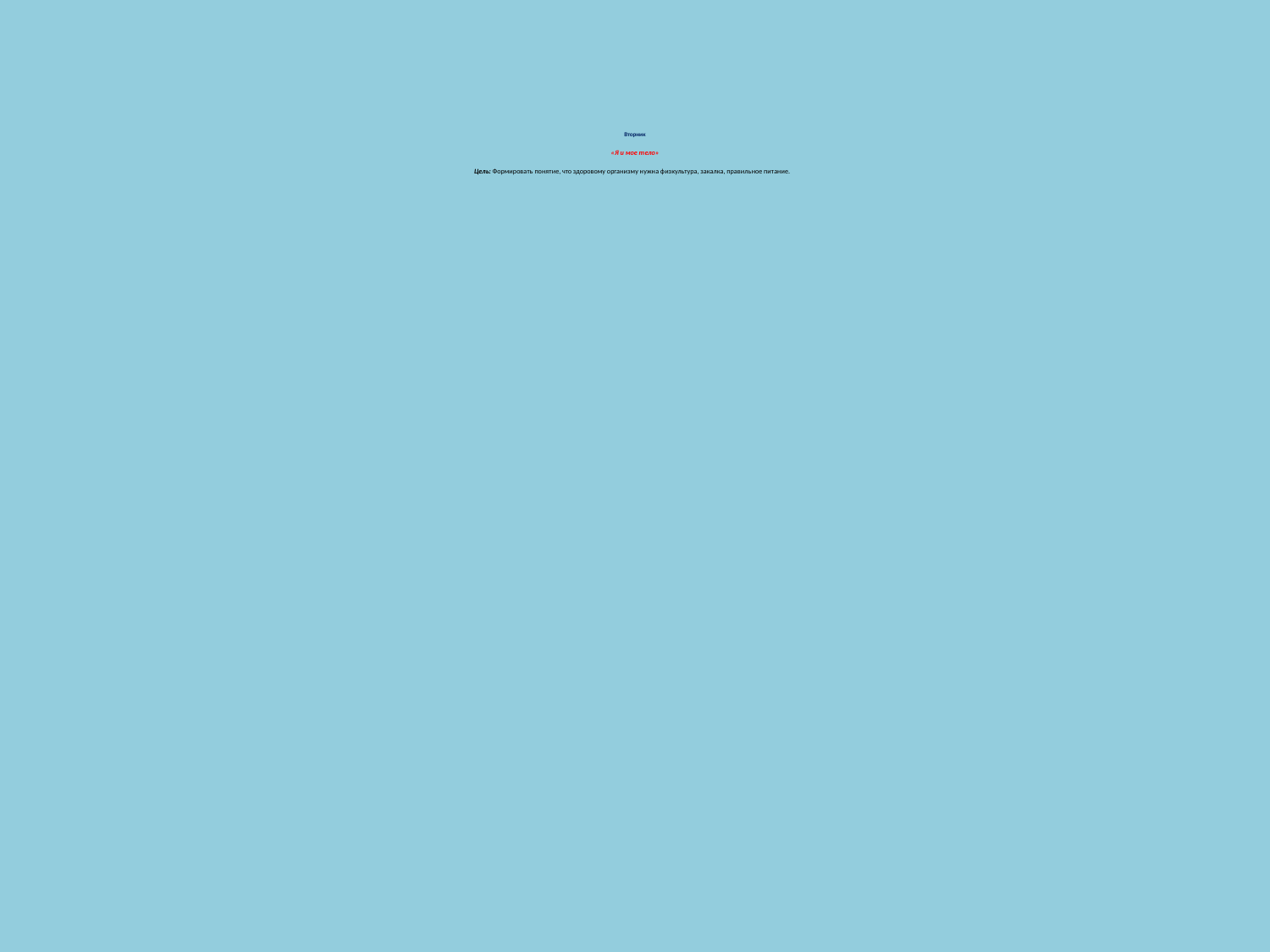

# Вторник «Я и мое тело» Цель: Формировать понятие, что здоровому организму нужна физкультура, закалка, правильное питание.